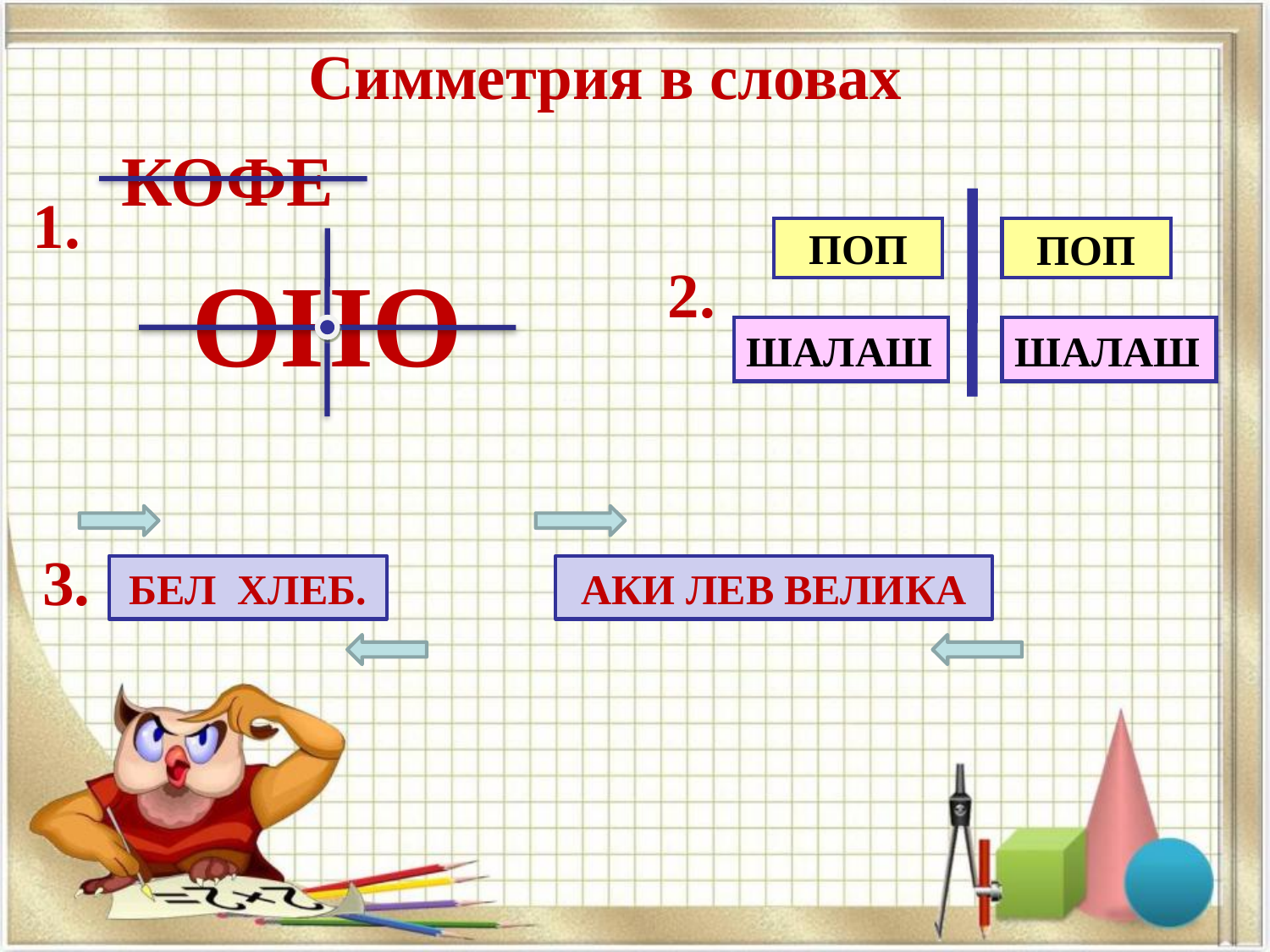

Симметрия в словах
КОФЕ
1.
# ПОП
ПОП
ОНО
2.

ШАЛАШ
ШАЛАШ

3.
БЕЛ  ХЛЕБ.
АКИ ЛЕВ ВЕЛИКА